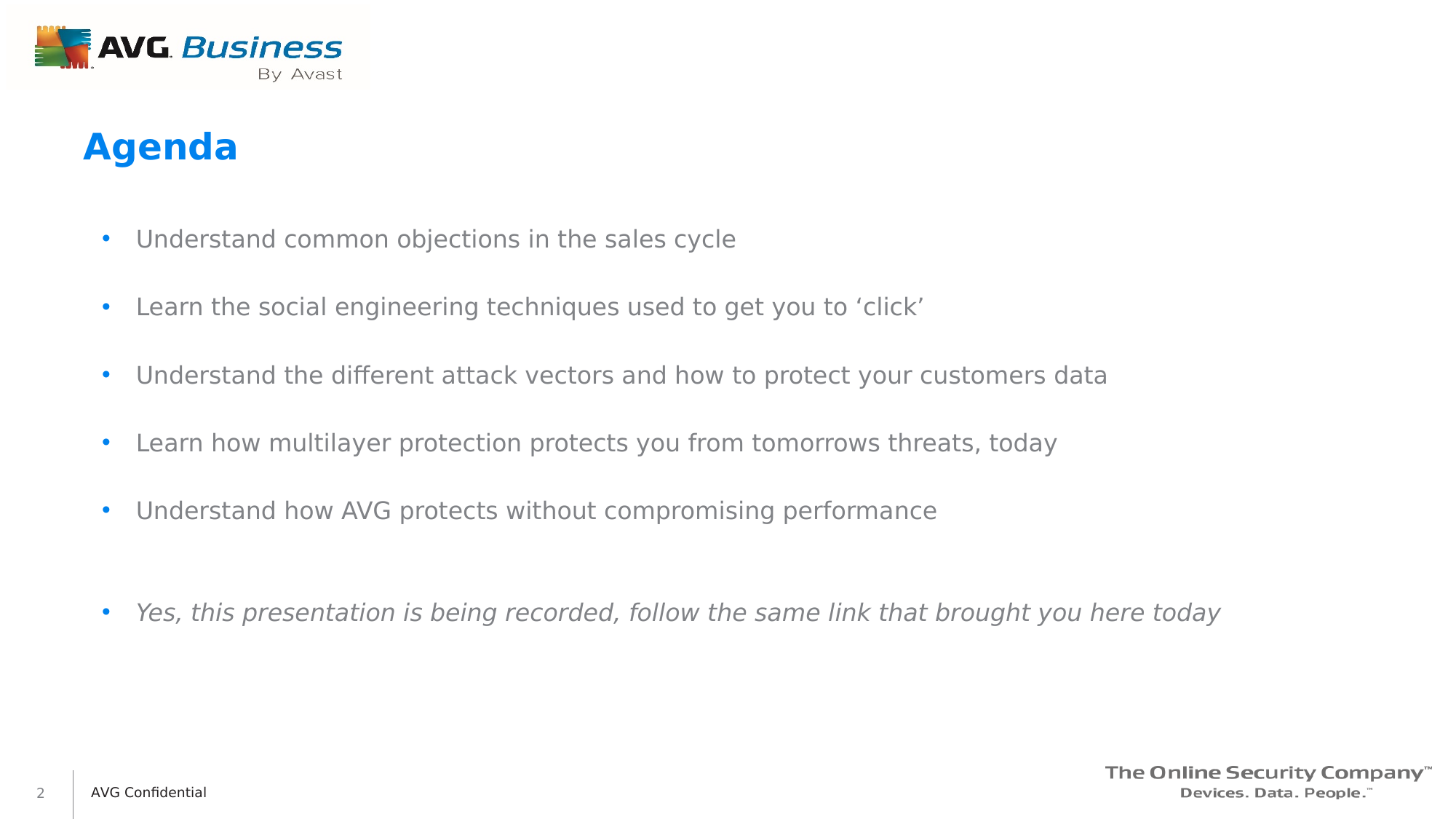

# Agenda
Understand common objections in the sales cycle

Learn the social engineering techniques used to get you to ‘click’

Understand the different attack vectors and how to protect your customers data

Learn how multilayer protection protects you from tomorrows threats, today

Understand how AVG protects without compromising performance

Yes, this presentation is being recorded, follow the same link that brought you here today